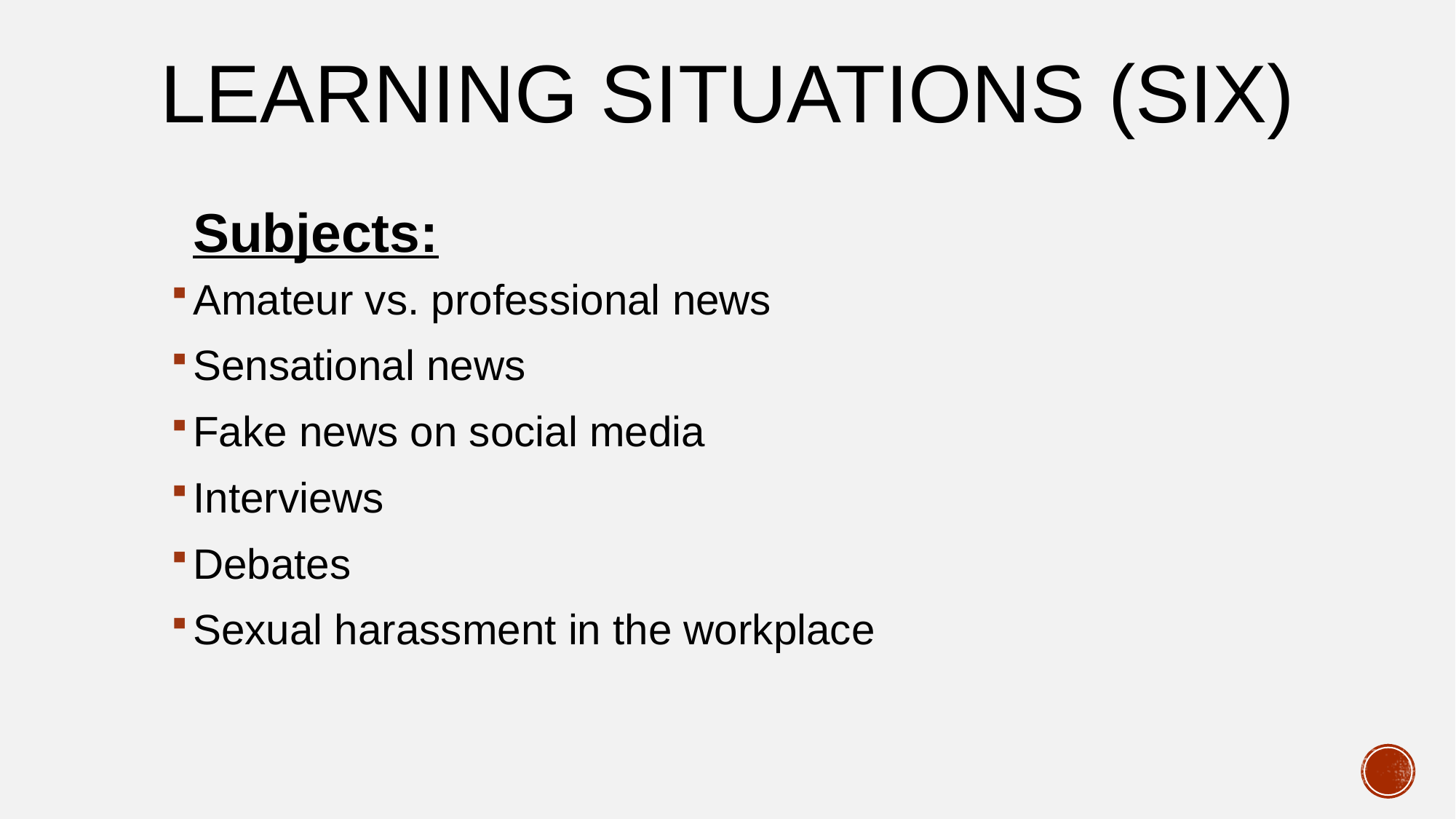

# Learning Situations (Six)
Subjects:
Amateur vs. professional news
Sensational news
Fake news on social media
Interviews
Debates
Sexual harassment in the workplace